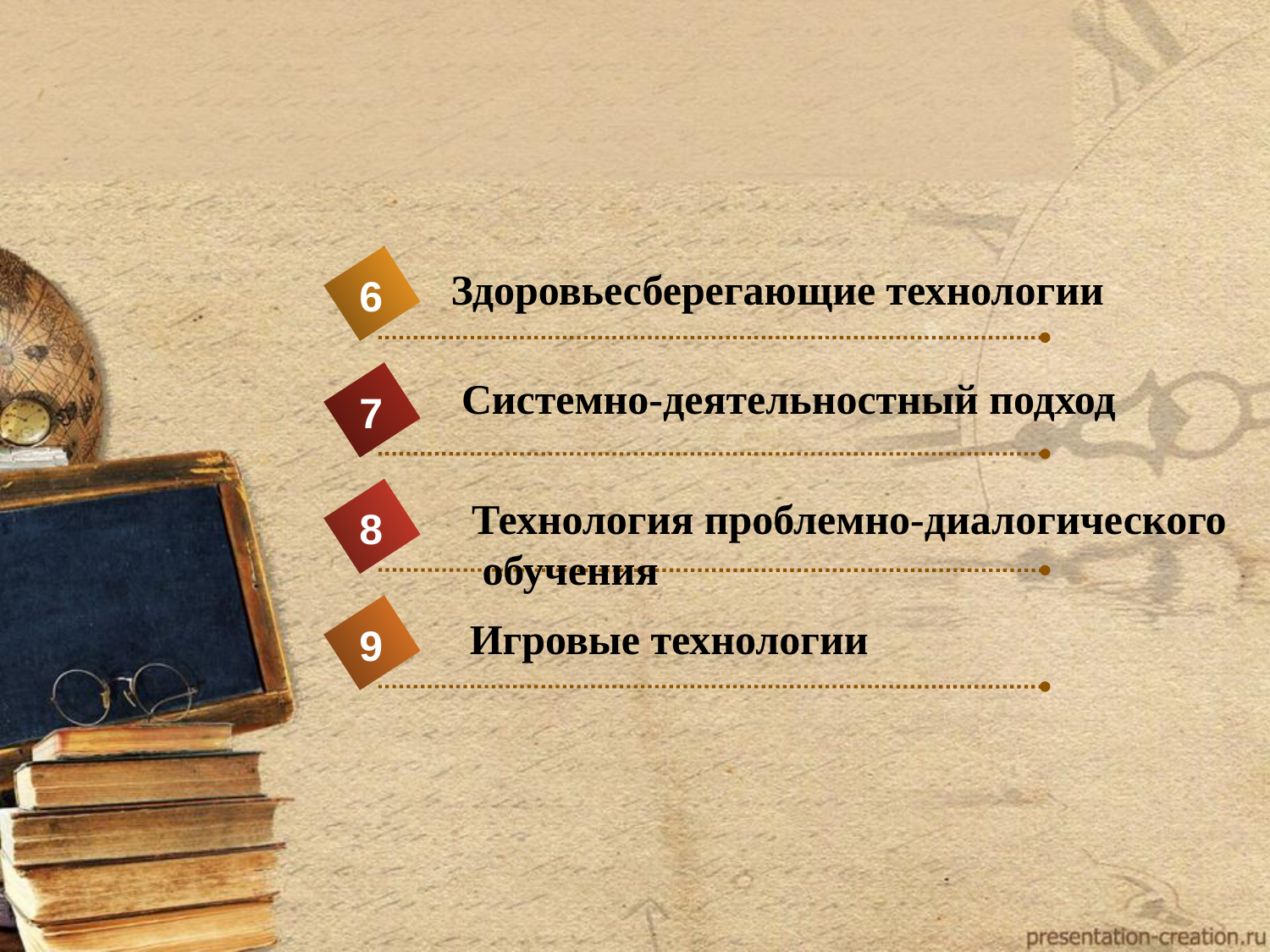

#
Здоровьесберегающие технологии

6

Системно-деятельностный подход

7

Технология проблемно-диалогического
 обучения

8

Игровые технологии

9